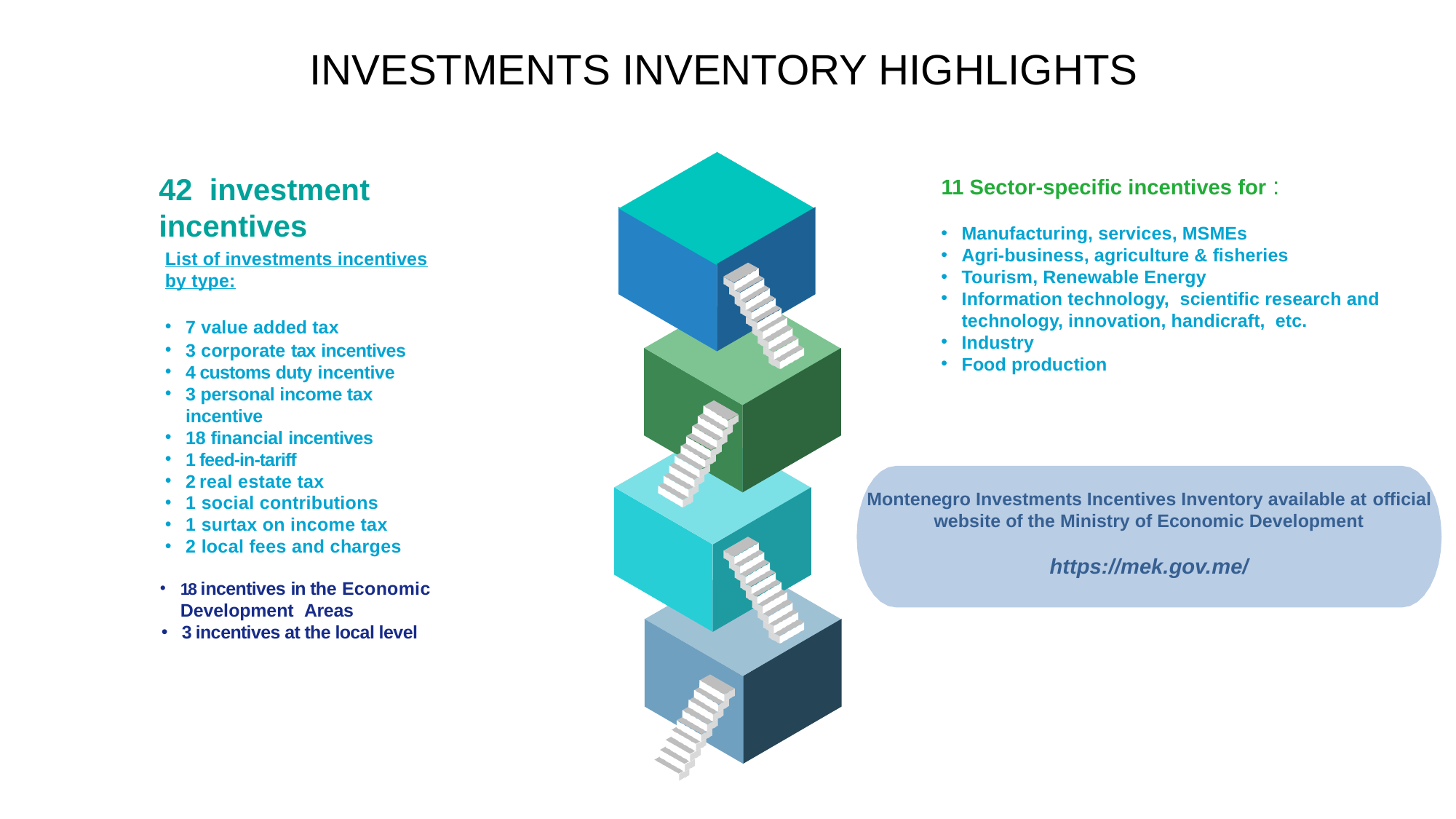

# INVESTMENTS INVENTORY HIGHLIGHTS

42  investment  incentives
11 Sector-specific incentives for :

Manufacturing, services, MSMEs
Agri-business, agriculture & fisheries
Tourism, Renewable Energy
Information technology,  scientific research and technology, innovation, handicraft,  etc.
Industry
Food production

List of investments incentives by type:

7 value added tax
3 corporate tax incentives
4 customs duty incentive
3 personal income tax incentive
18 financial incentives
1 feed-in-tariff
2 real estate tax
1 social contributions
1 surtax on income tax
2 local fees and charges

Montenegro Investments Incentives Inventory available at official website of the Ministry of Economic Development

https://mek.gov.me/

18 incentives in the Economic Development  Areas
3 incentives at the local level